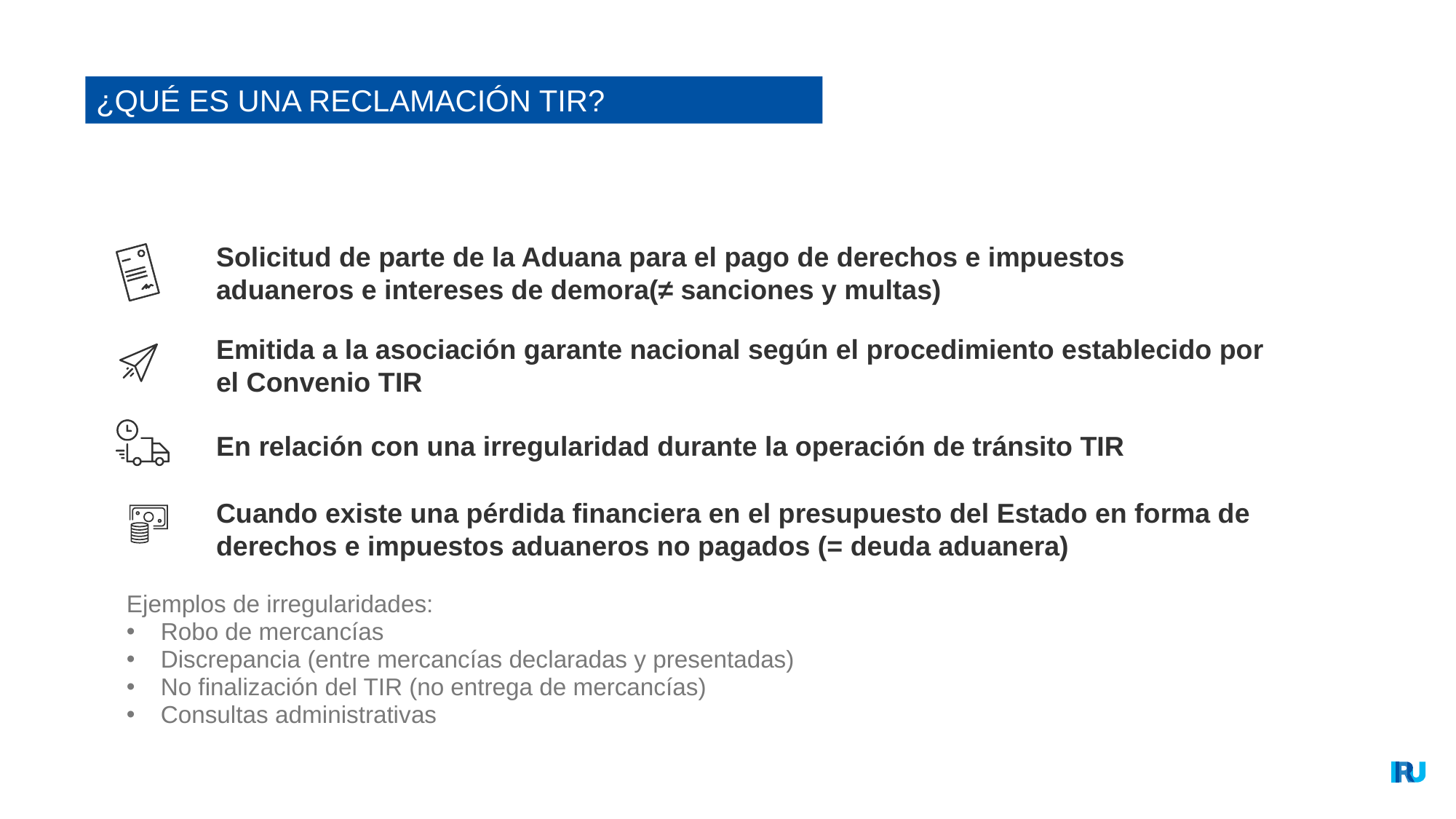

¿QUÉ ES UNA RECLAMACIÓN TIR?
Solicitud de parte de la Aduana para el pago de derechos e impuestos aduaneros e intereses de demora(≠ sanciones y multas)

Emitida a la asociación garante nacional según el procedimiento establecido por el Convenio TIR

En relación con una irregularidad durante la operación de tránsito TIR

Cuando existe una pérdida financiera en el presupuesto del Estado en forma de derechos e impuestos aduaneros no pagados (= deuda aduanera)

Ejemplos de irregularidades:
Robo de mercancías
Discrepancia (entre mercancías declaradas y presentadas)
No finalización del TIR (no entrega de mercancías)
Consultas administrativas